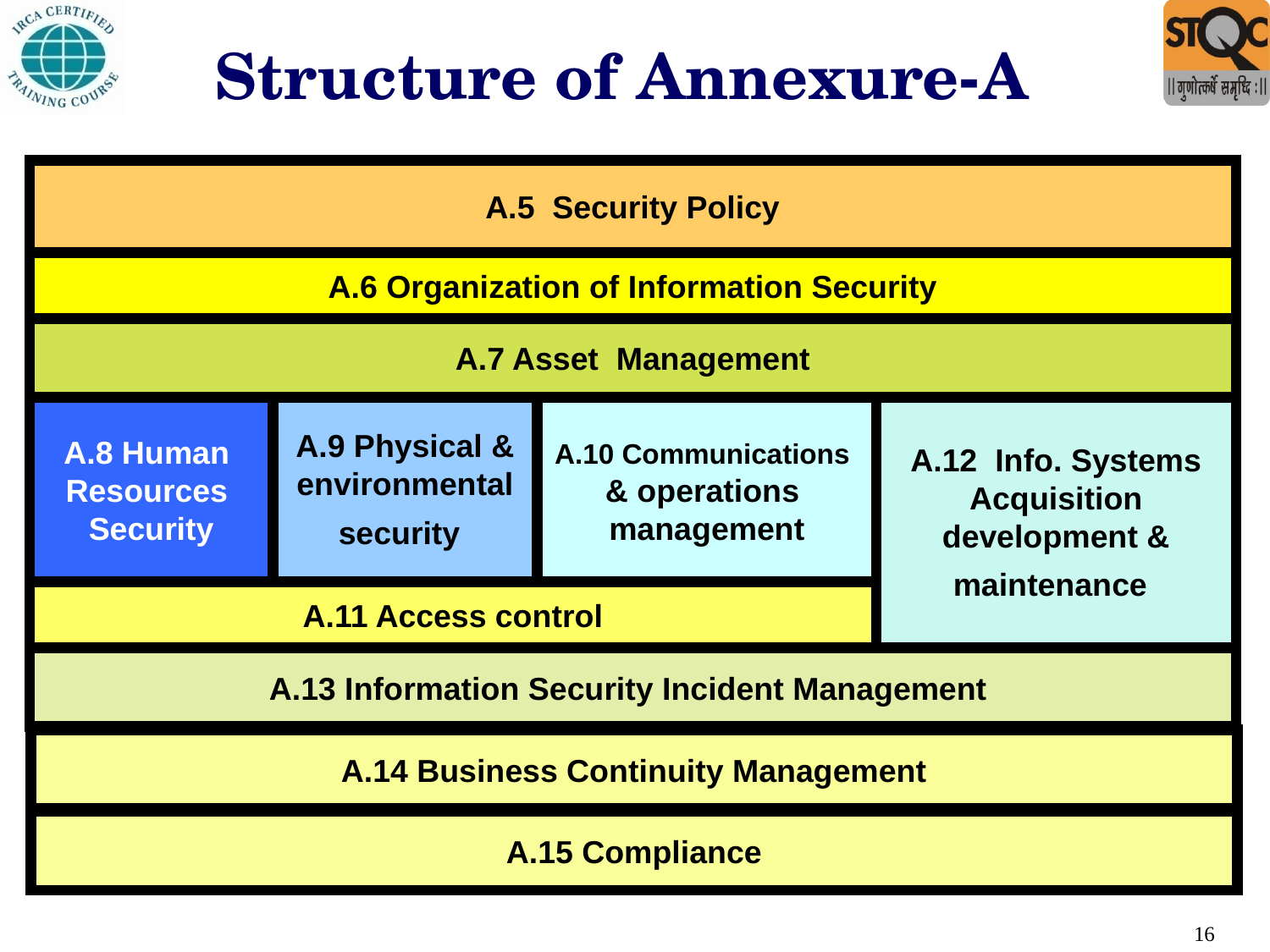

# Structure of Annexure-A
A.5  Security Policy
A.6 Organization of Information Security
A.7 Asset  Management
A.8 Human
Resources
Security
A.9 Physical &
environmental
security
A.10 Communications
& operations
management
A.12  Info. Systems
Acquisition
development &
maintenance
A.11 Access control
A.13 Information Security Incident Management
A.14 Business Continuity Management
A.15 Compliance

16